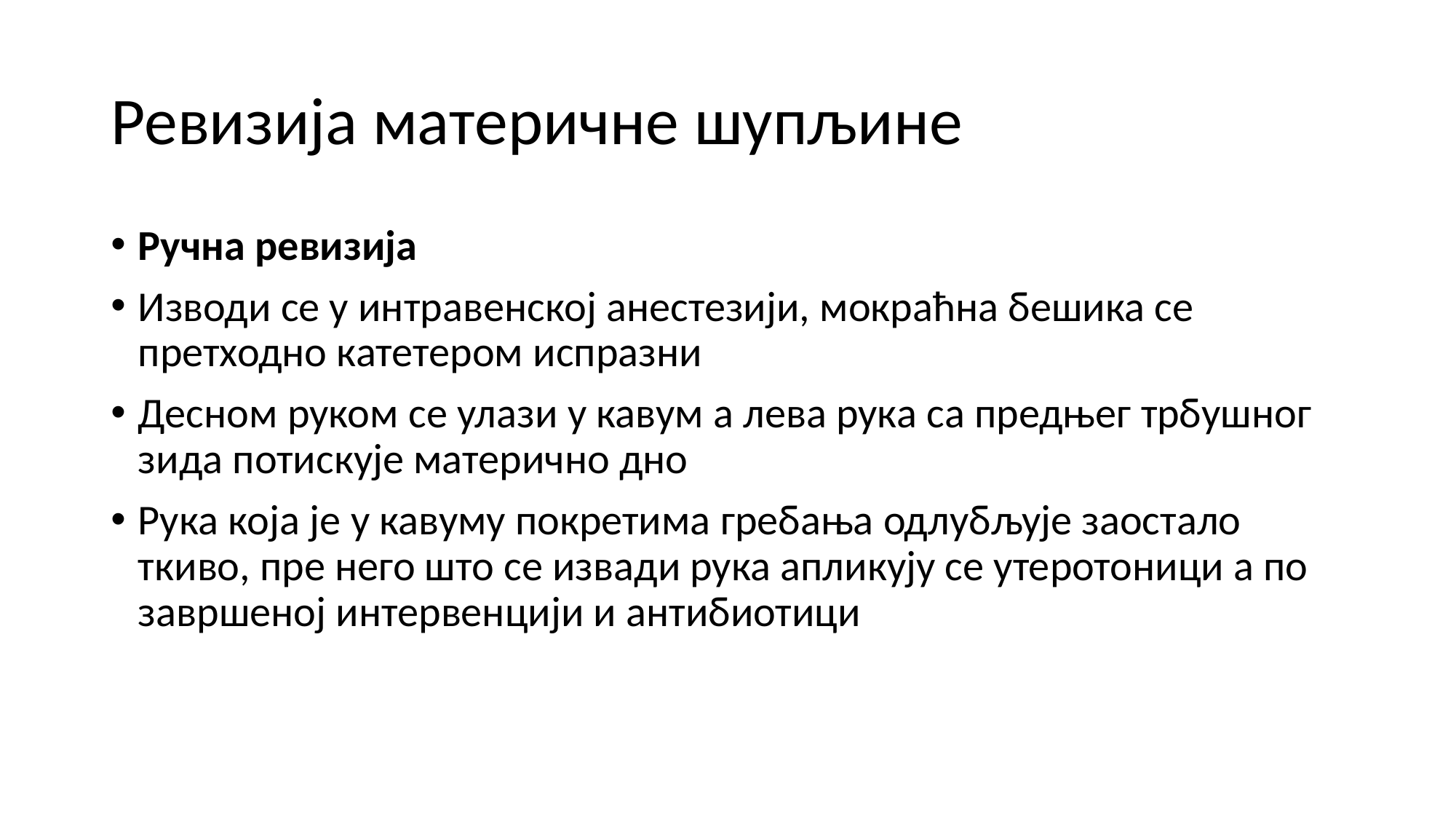

# Ревизија материчне шупљине
Ручна ревизија
Изводи се у интравенској анестезији, мокраћна бешика се претходно катетером испразни
Десном руком се улази у кавум а лева рука са предњег трбушног зида потискује матерично дно
Рука која је у кавуму покретима гребања одлубљује заостало ткиво, пре него што се извади рука апликују се утеротоници а по завршеној интервенцији и антибиотици